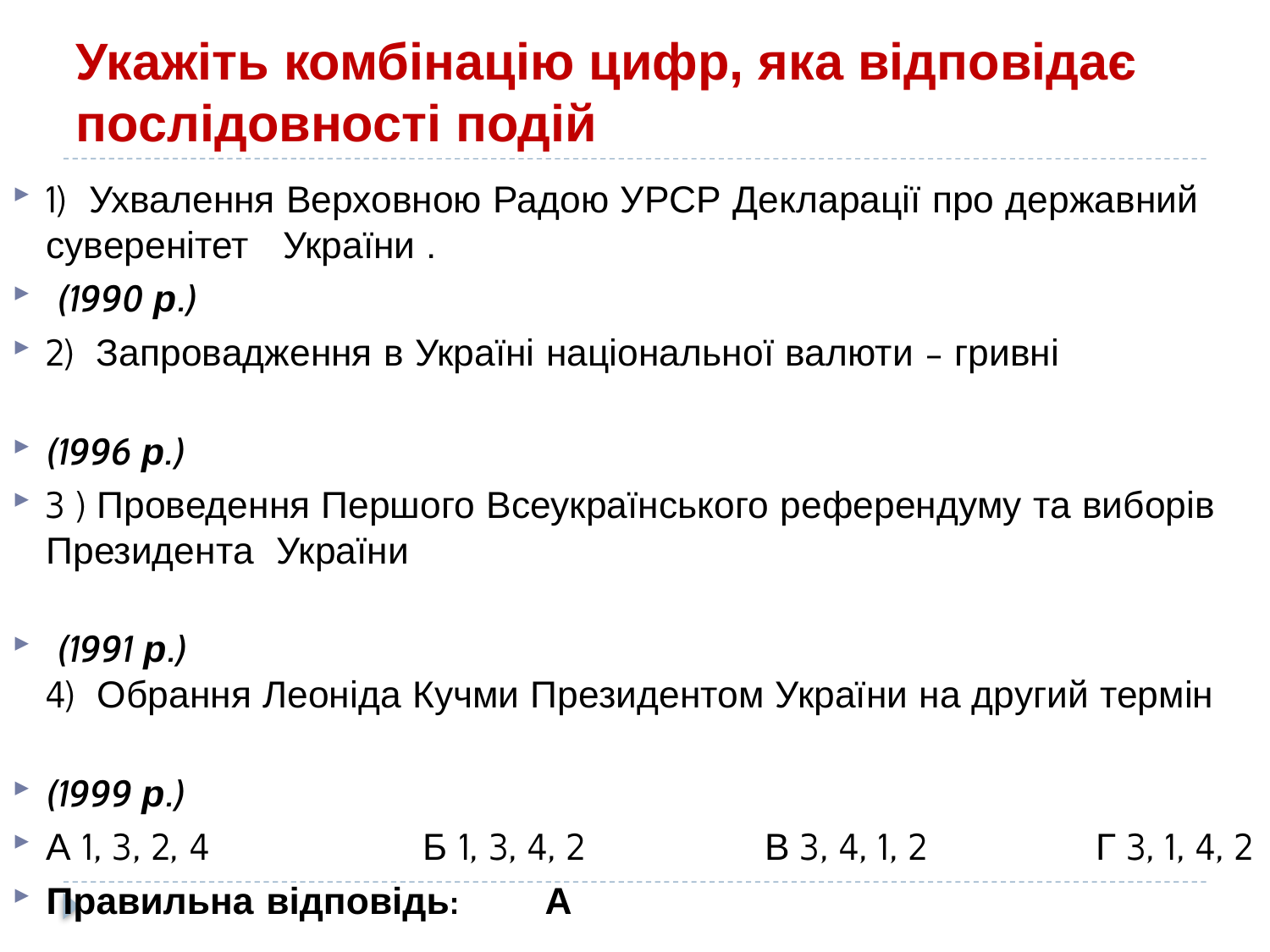

# Укажіть комбінацію цифр, яка відповідає послідовності подій
1)  Ухвалення Верховною Радою УРСР Декларації про державний суверенітет   України .
 (1990 р.)
2)  Запровадження в Україні національної валюти – гривні
(1996 р.)
3 ) Проведення Першого Всеукраїнського референдуму та виборів Президента  України
 (1991 р.)
4)  Обрання Леоніда Кучми Президентом України на другий термін
(1999 р.)
А 1, 3, 2, 4                  Б 1, 3, 4, 2                В 3, 4, 1, 2               Г 3, 1, 4, 2
Правильна відповідь:       А